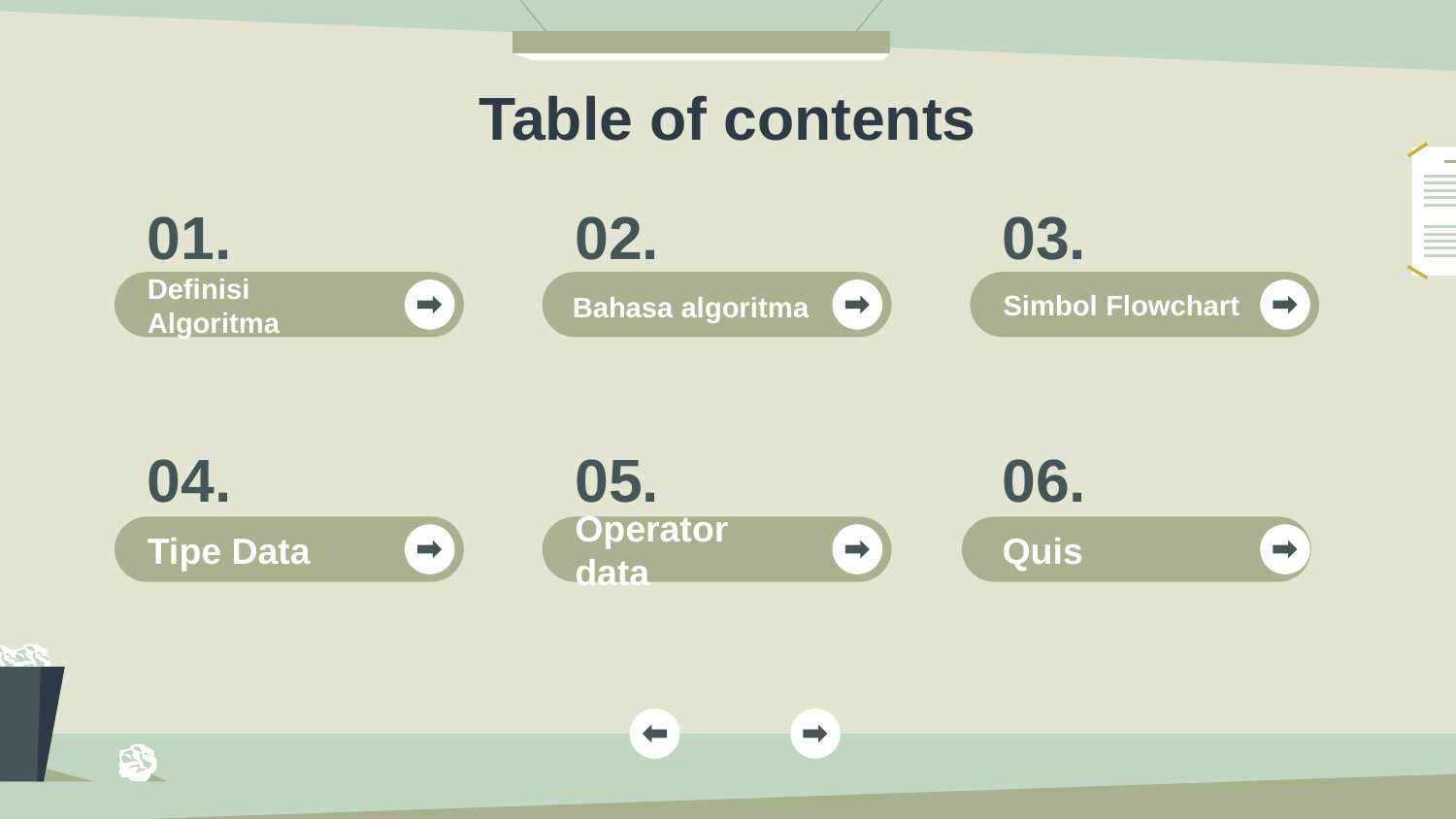

Table of contents
# 01.
02.
03.

Definisi Algoritma
Simbol Flowchart
Bahasa algoritma

04.
05.
06.

Tipe Data
Operator data
Quis